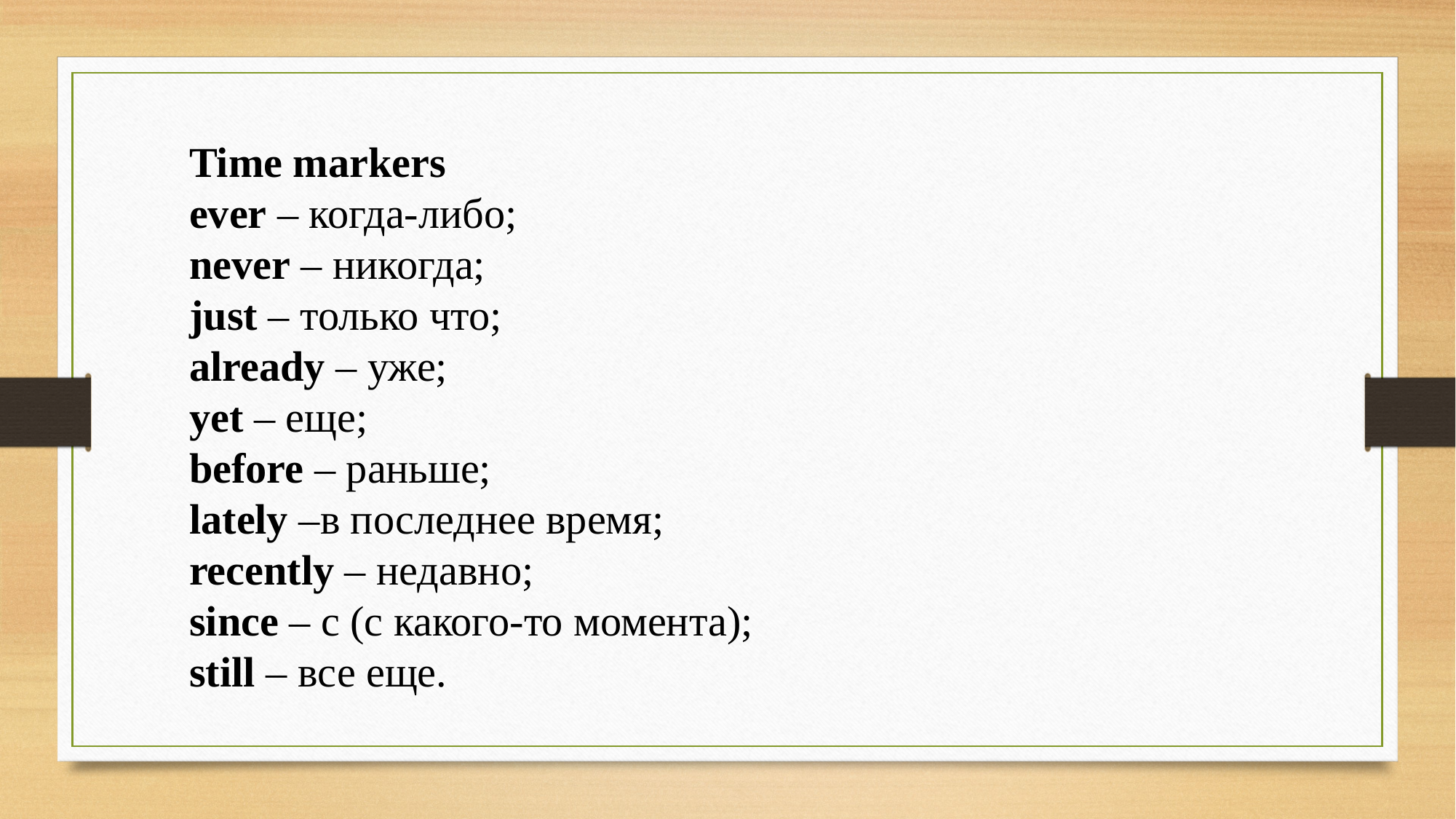

Time markers
ever – когда-либо;
never – никогда;
just – только что;
already – уже;
yet – еще;
before – раньше;
lately –в последнее время;
recently – недавно;
since – с (с какого-то момента);
still – все еще.